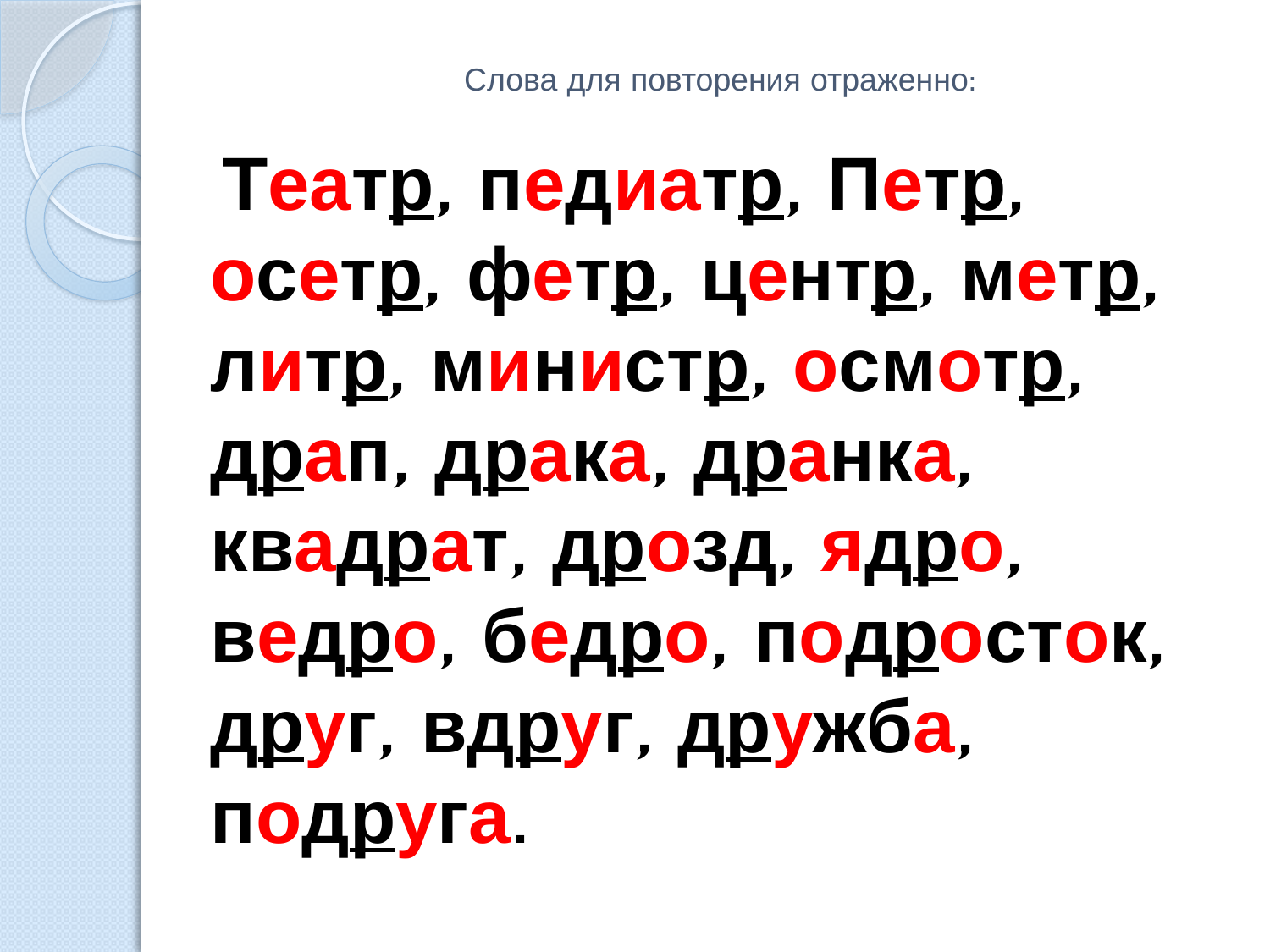

# Слова для повторения отраженно:
   Театр, педиатр, Петр, осетр, фетр, центр, метр, литр, министр, осмотр, драп, драка, дранка, квадрат, дрозд, ядро, ведро, бедро, подросток, друг, вдруг, дружба, подруга.